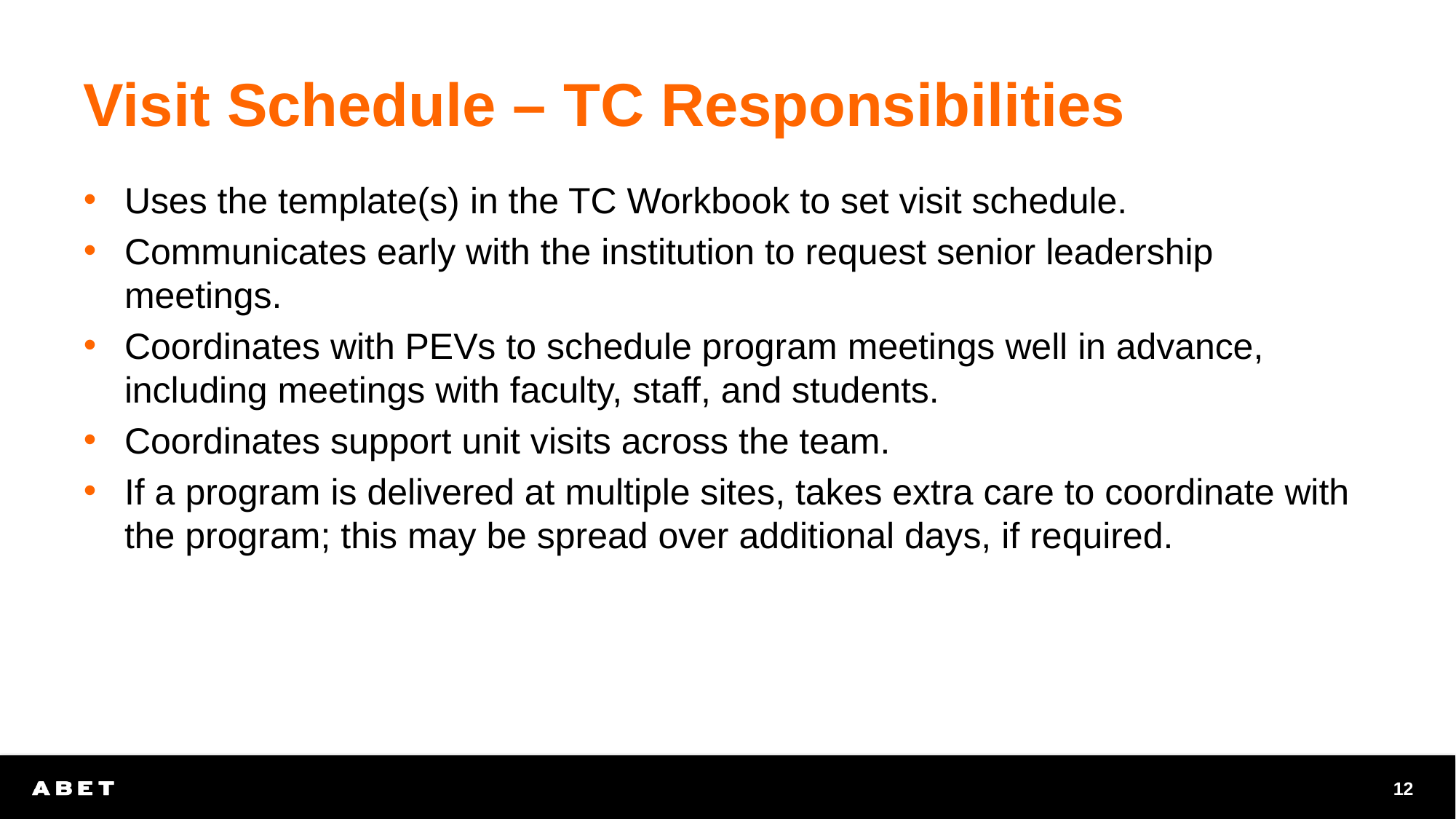

# Visit Schedule – TC Responsibilities
Uses the template(s) in the TC Workbook to set visit schedule.
Communicates early with the institution to request senior leadership meetings.
Coordinates with PEVs to schedule program meetings well in advance, including meetings with faculty, staff, and students.
Coordinates support unit visits across the team.
If a program is delivered at multiple sites, takes extra care to coordinate with the program; this may be spread over additional days, if required.